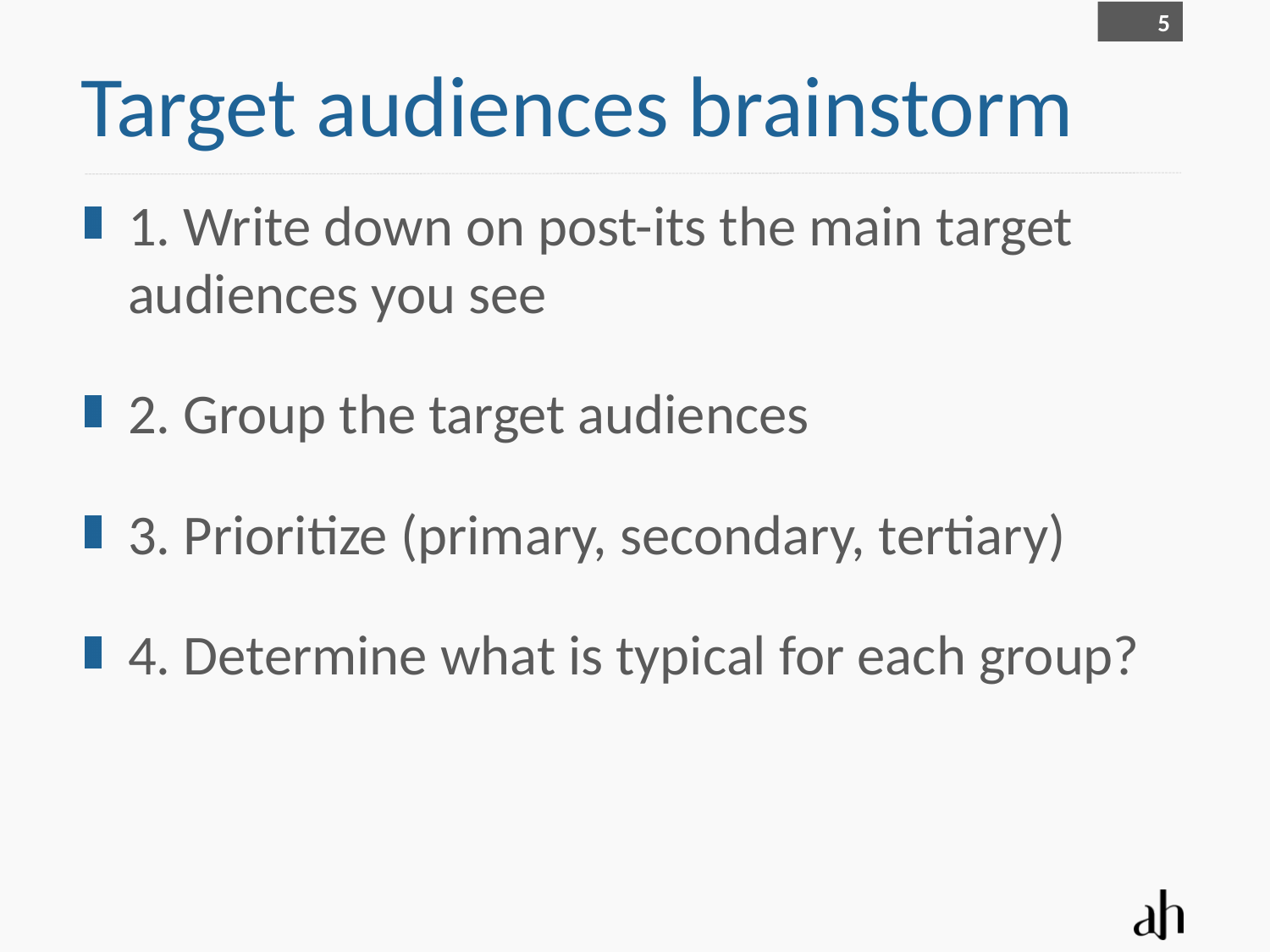

5
# Target audiences brainstorm

1. Write down on post-its the main target audiences you see
2. Group the target audiences
3. Prioritize (primary, secondary, tertiary)
4. Determine what is typical for each group?